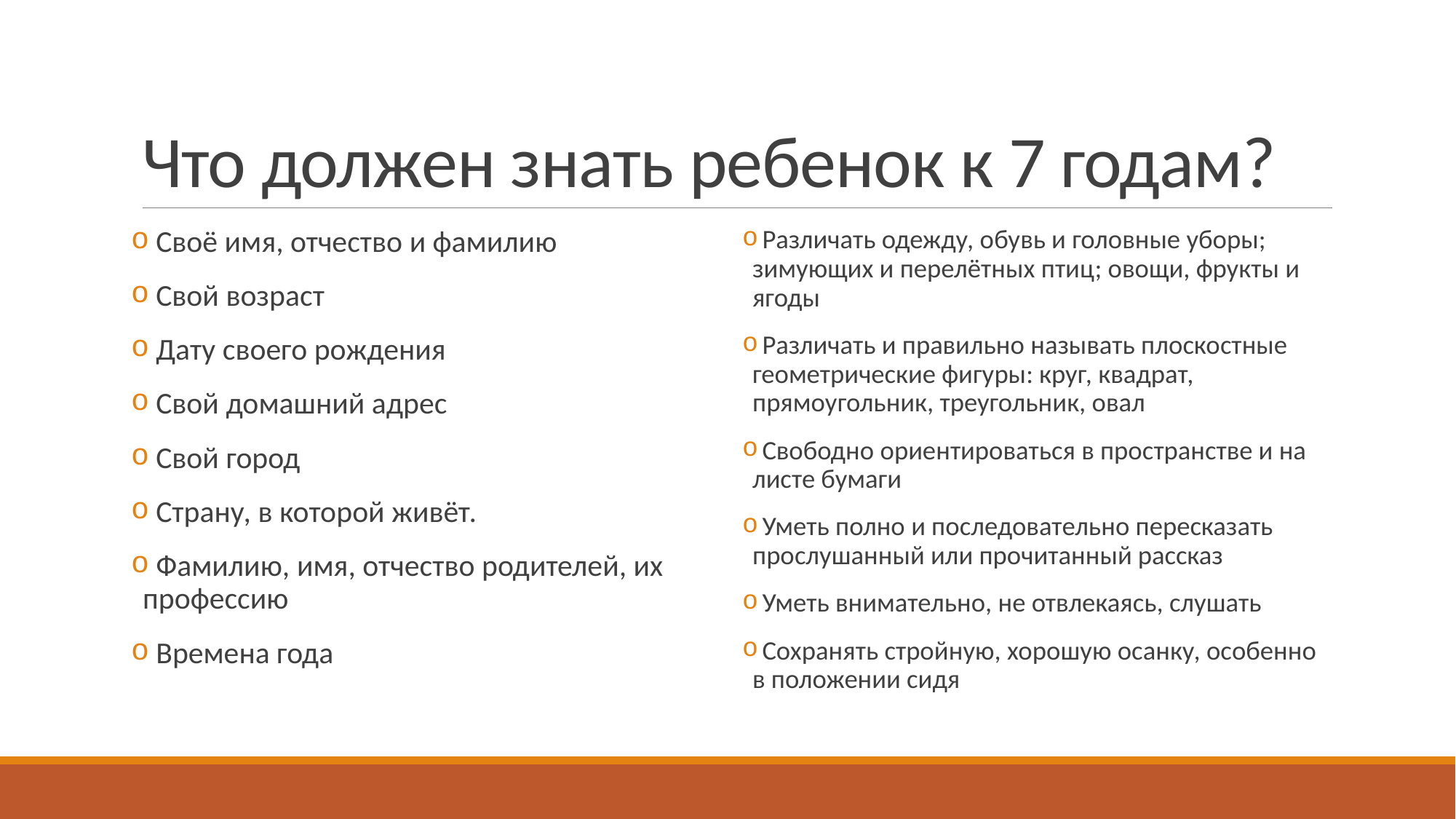

# Что должен знать ребенок к 7 годам?
 Своё имя, отчество и фамилию
 Свой возраст
 Дату своего рождения
 Свой домашний адрес
 Свой город
 Страну, в которой живёт.
 Фамилию, имя, отчество родителей, их профессию
 Времена года

 Различать одежду, обувь и головные уборы; зимующих и перелётных птиц; овощи, фрукты и ягоды
 Различать и правильно называть плоскостные геометрические фигуры: круг, квадрат, прямоугольник, треугольник, овал
 Свободно ориентироваться в пространстве и на листе бумаги
 Уметь полно и последовательно пересказать прослушанный или прочитанный рассказ
 Уметь внимательно, не отвлекаясь, слушать
 Сохранять стройную, хорошую осанку, особенно в положении сидя